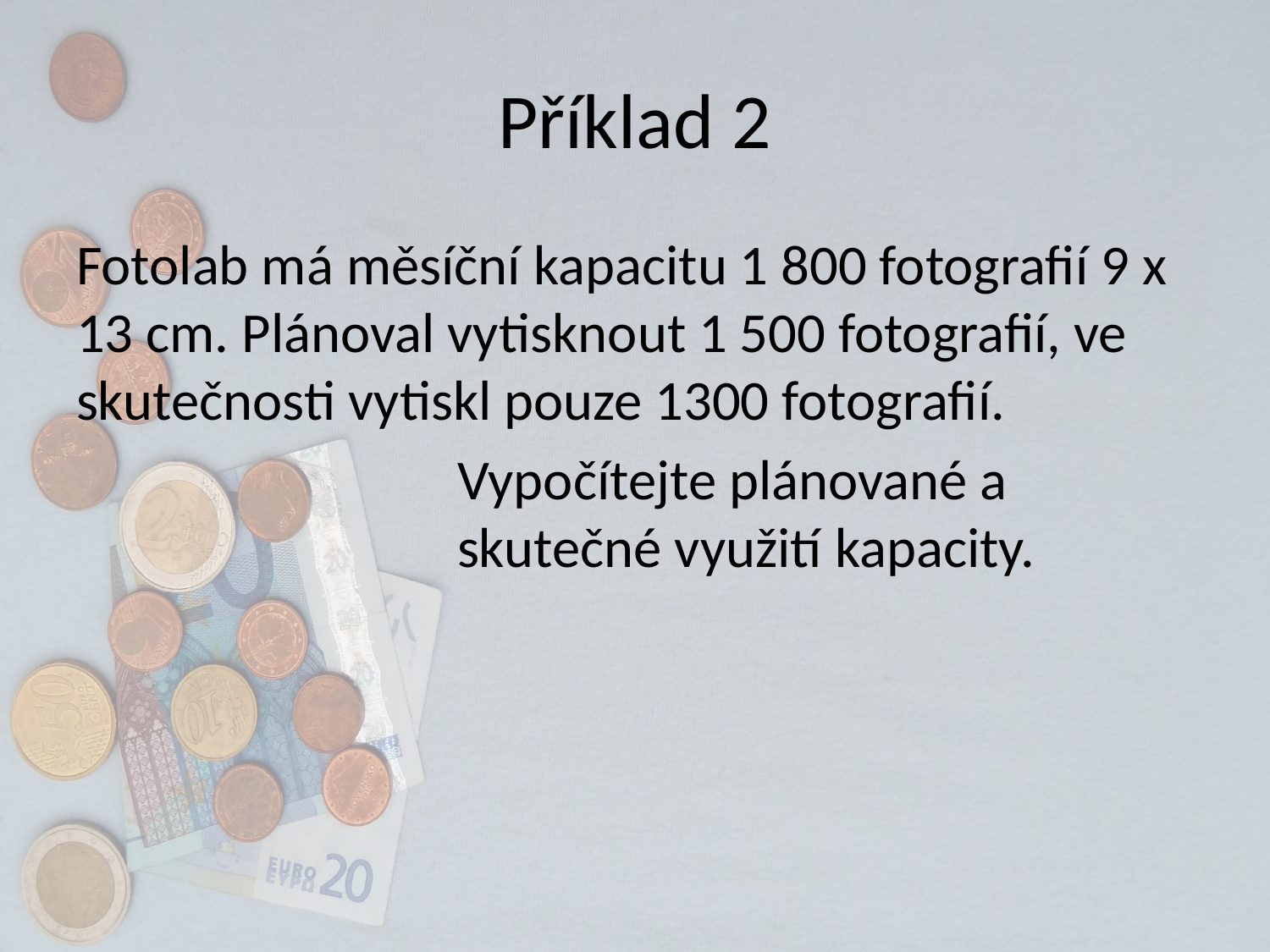

# Příklad 2
Fotolab má měsíční kapacitu 1 800 fotografií 9 x 13 cm. Plánoval vytisknout 1 500 fotografií, ve skutečnosti vytiskl pouze 1300 fotografií.
			Vypočítejte plánované a 				skutečné využití kapacity.